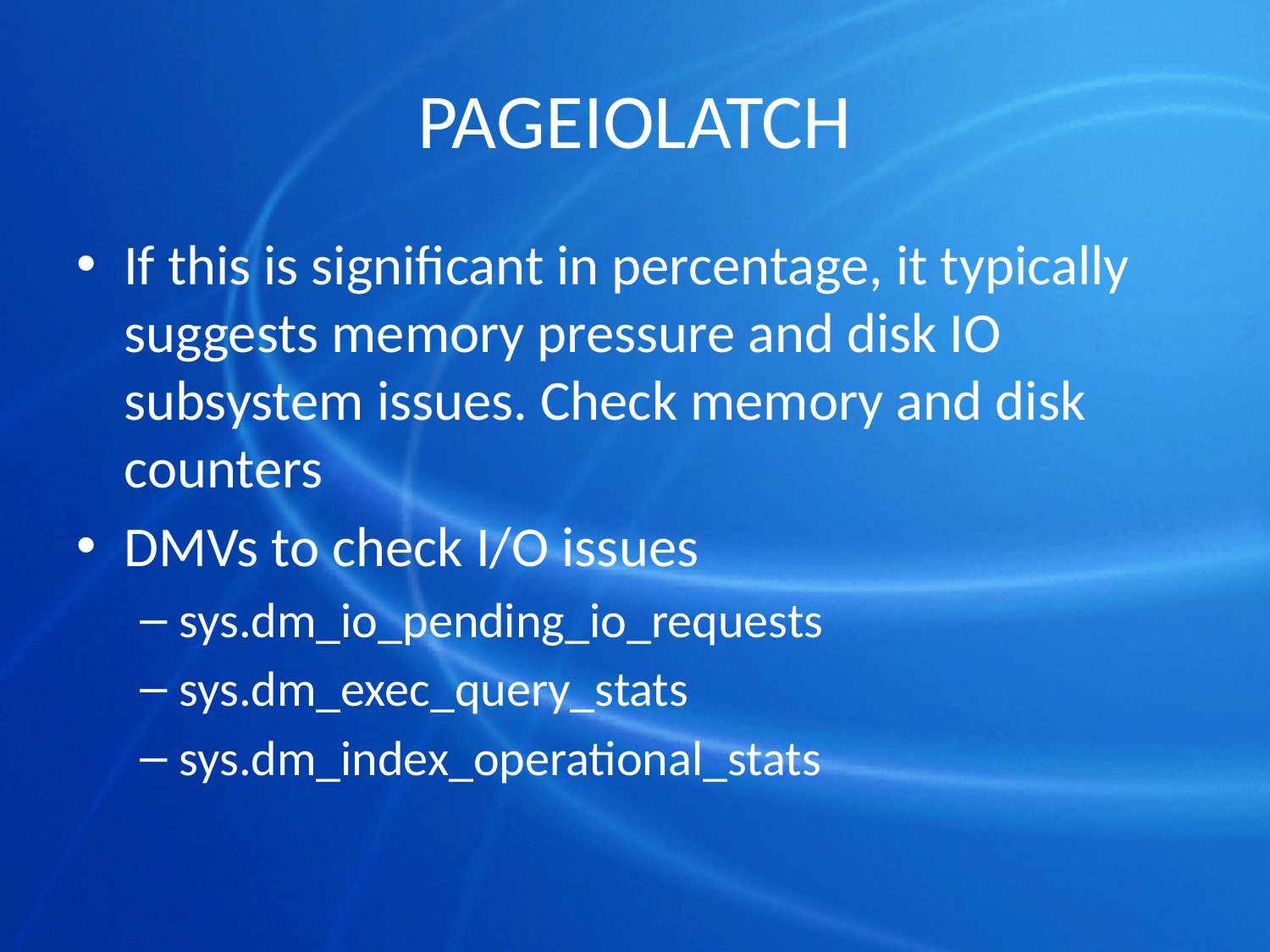

# PAGEIOLATCH
If this is significant in percentage, it typically suggests memory pressure and disk IO subsystem issues. Check memory and disk counters
DMVs to check I/O issues
sys.dm_io_pending_io_requests
sys.dm_exec_query_stats
sys.dm_index_operational_stats